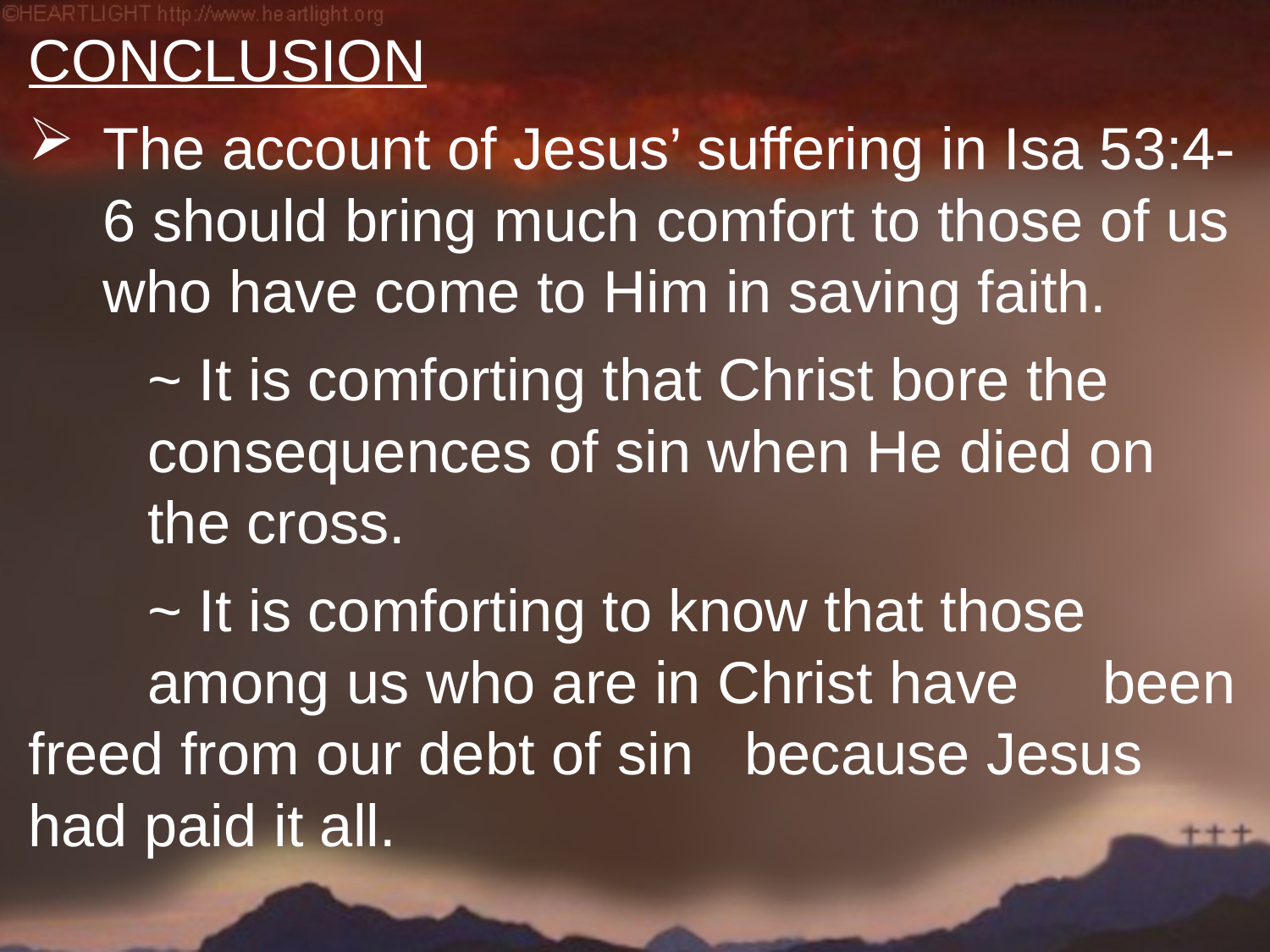

CONCLUSION
The account of Jesus’ suffering in Isa 53:4-6 should bring much comfort to those of us who have come to Him in saving faith.
		~ It is comforting that Christ bore the 						consequences of sin when He died on 					the cross.
		~ It is comforting to know that those 						among us who are in Christ have 						been freed from our debt of sin 						because Jesus had paid it all.